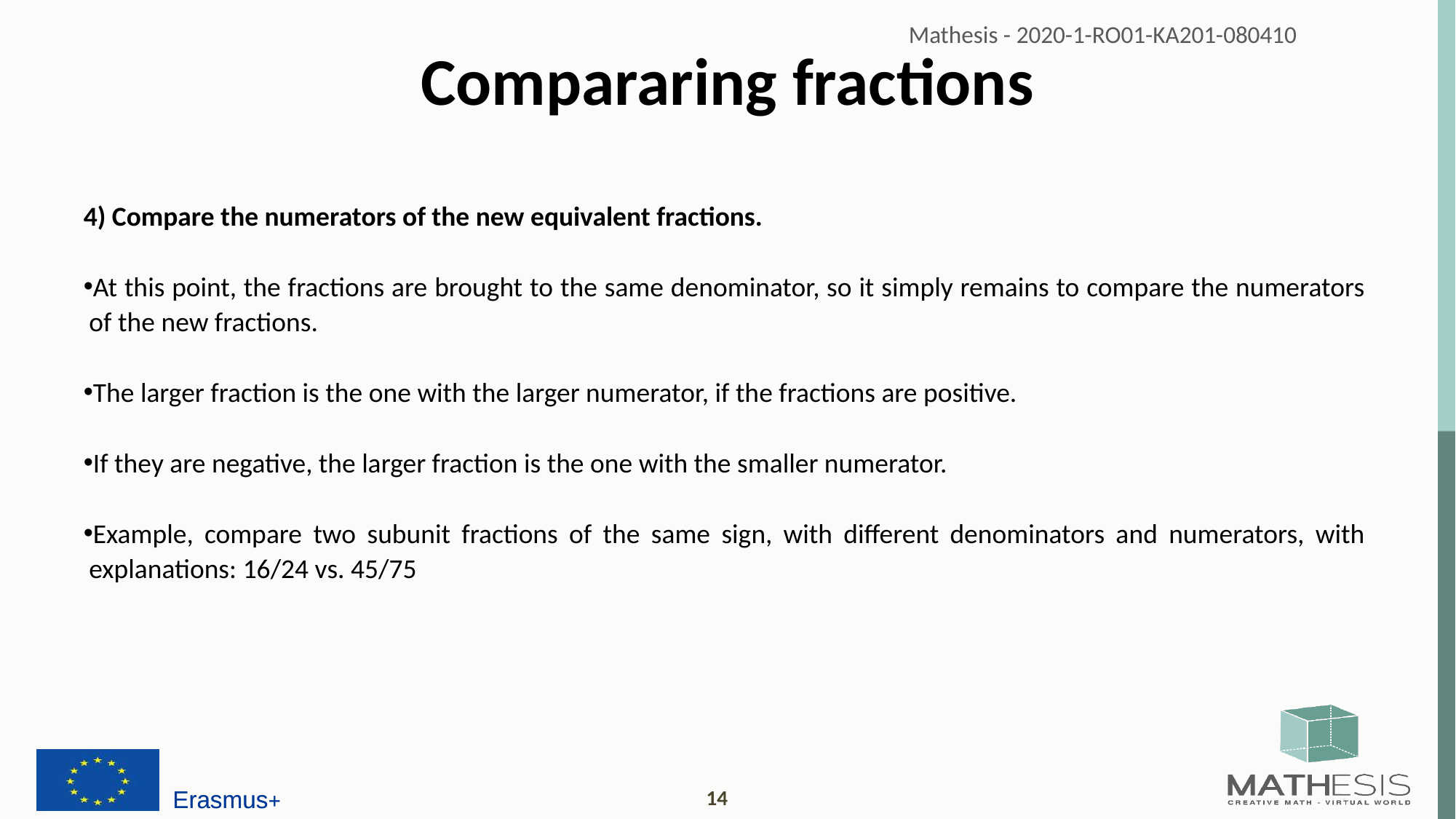

# Compararing fractions
4) Compare the numerators of the new equivalent fractions.
At this point, the fractions are brought to the same denominator, so it simply remains to compare the numerators of the new fractions.
The larger fraction is the one with the larger numerator, if the fractions are positive.
If they are negative, the larger fraction is the one with the smaller numerator.
Example, compare two subunit fractions of the same sign, with different denominators and numerators, with explanations: 16/24 vs. 45/75